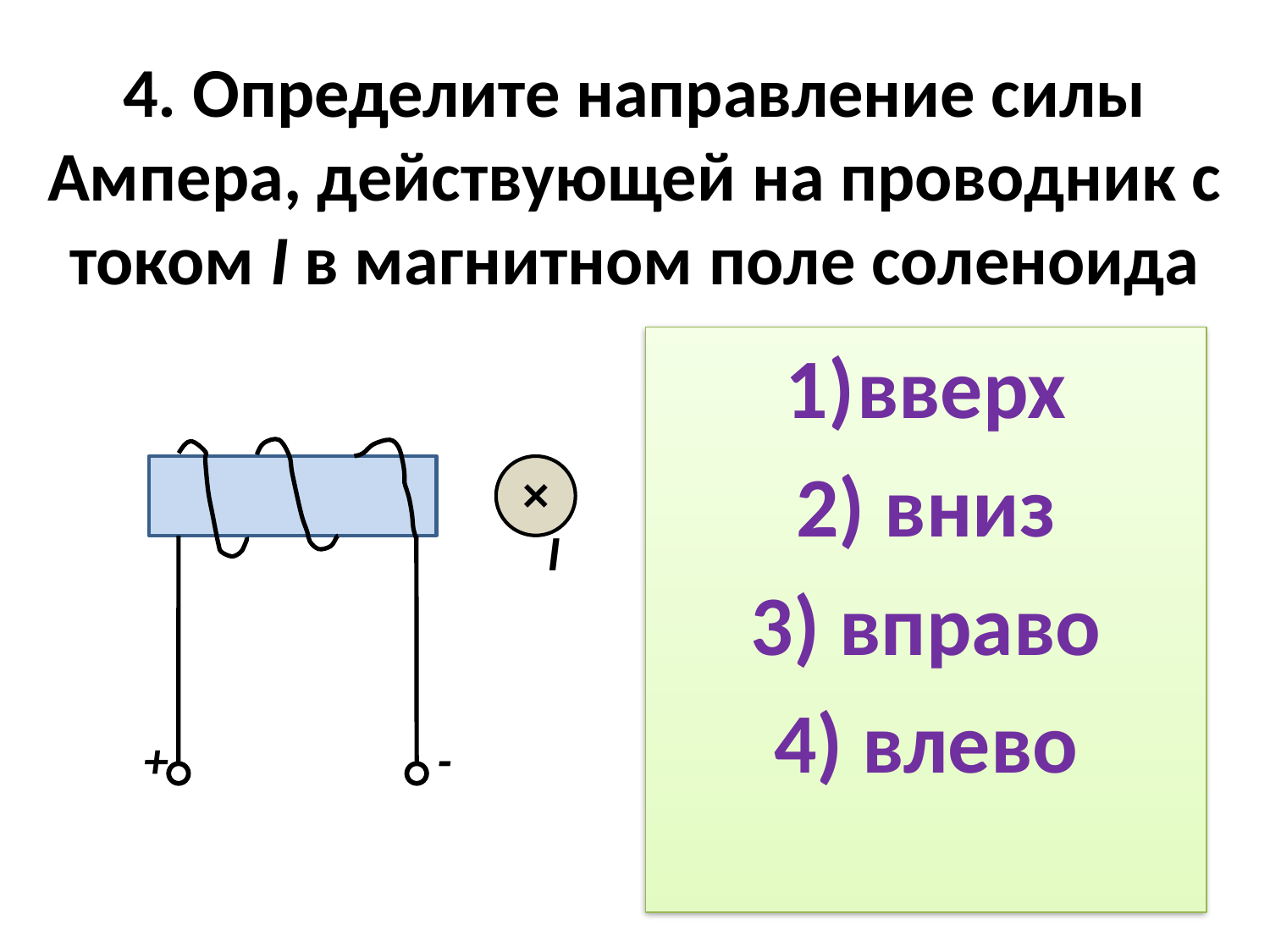

# 4. Определите направление силы Ампера, действующей на проводник с током I в магнитном поле соленоида

                                          I

      +                        -
вверх
2) вниз
3) вправо
4) влево